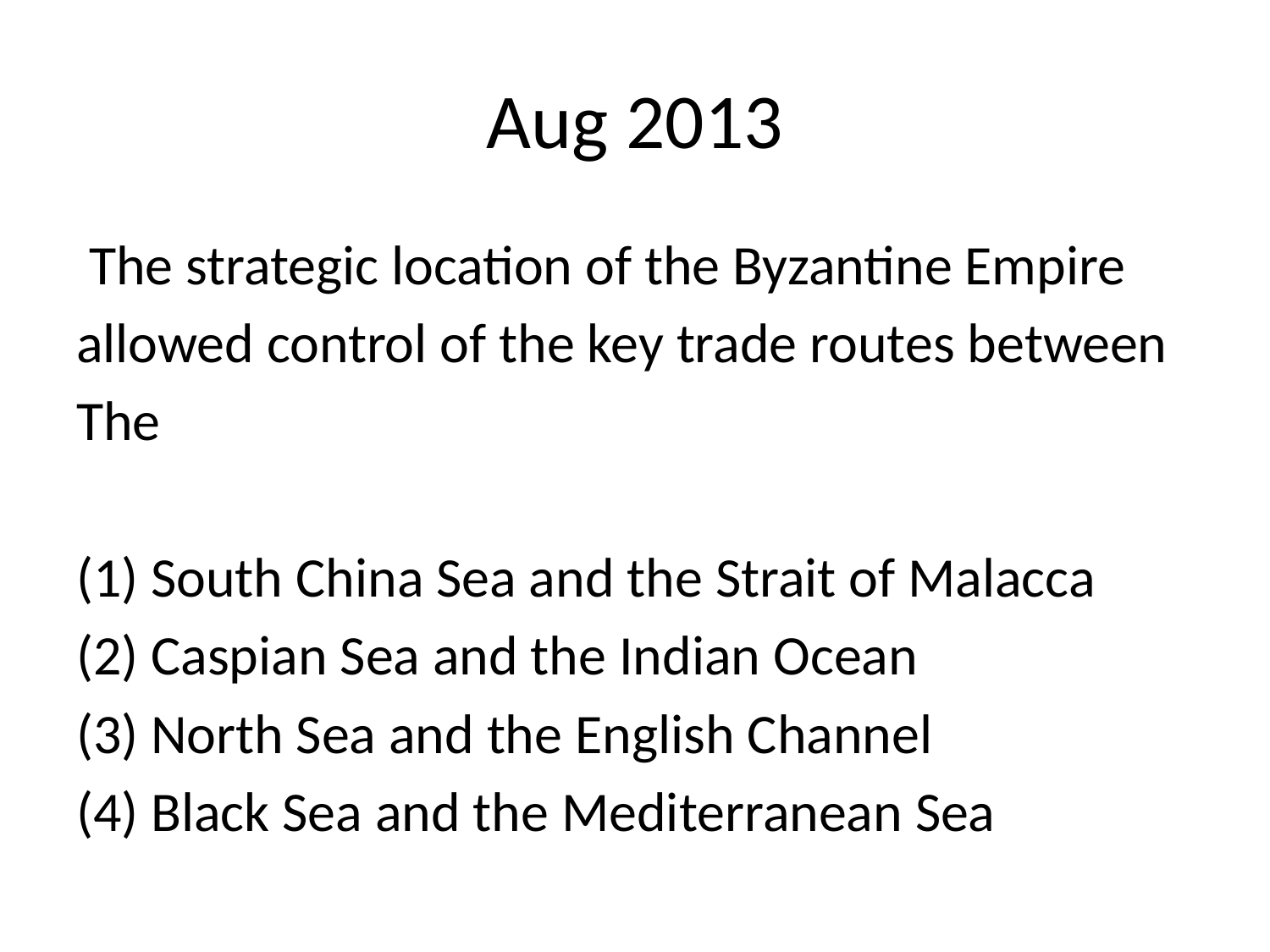

# Aug 2013
 The strategic location of the Byzantine Empire
allowed control of the key trade routes between
The

(1) South China Sea and the Strait of Malacca
(2) Caspian Sea and the Indian Ocean
(3) North Sea and the English Channel
(4) Black Sea and the Mediterranean Sea